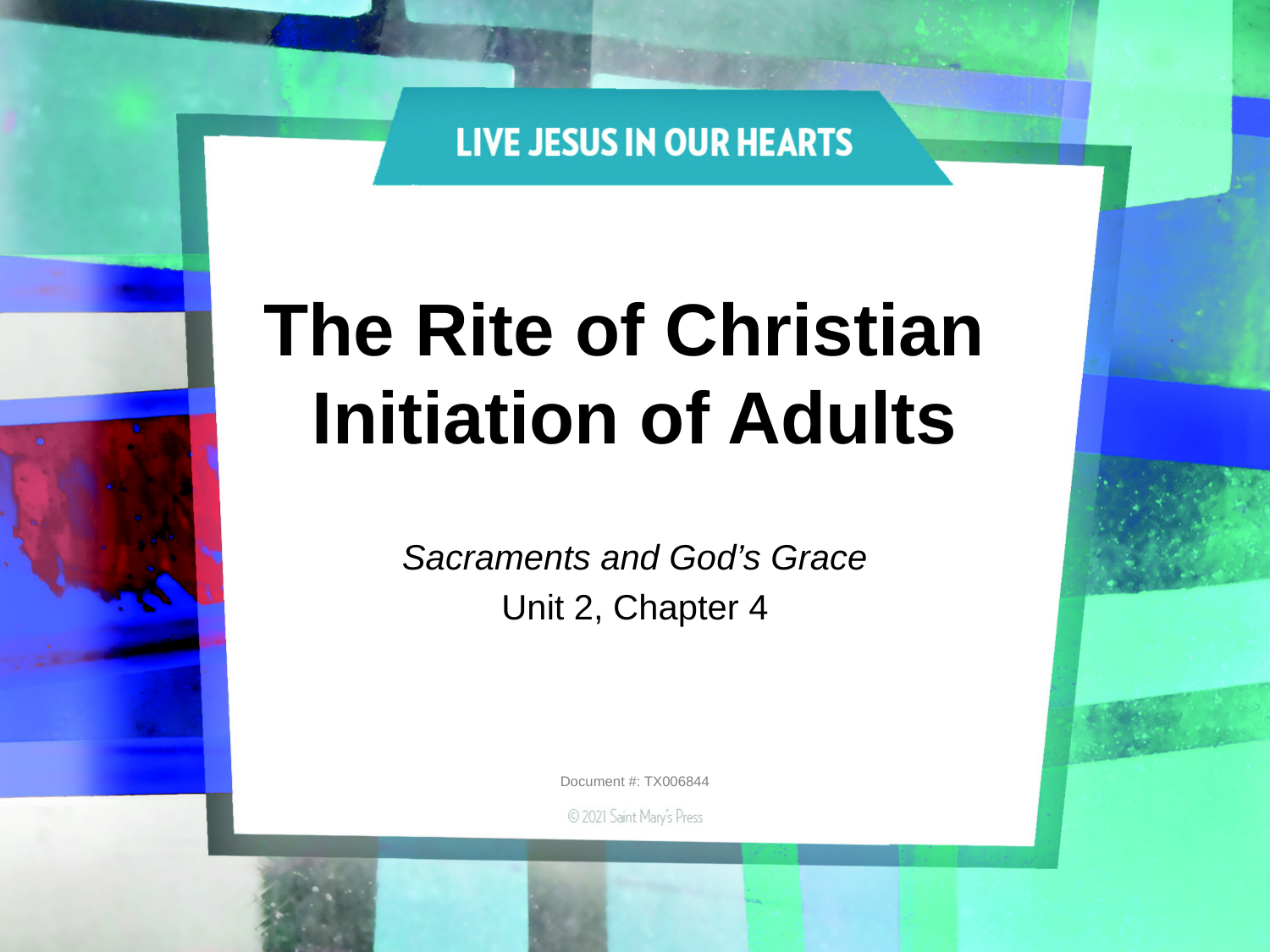

# The Rite of Christian Initiation of Adults
Sacraments and God’s Grace
Unit 2, Chapter 4
Document #: TX006844